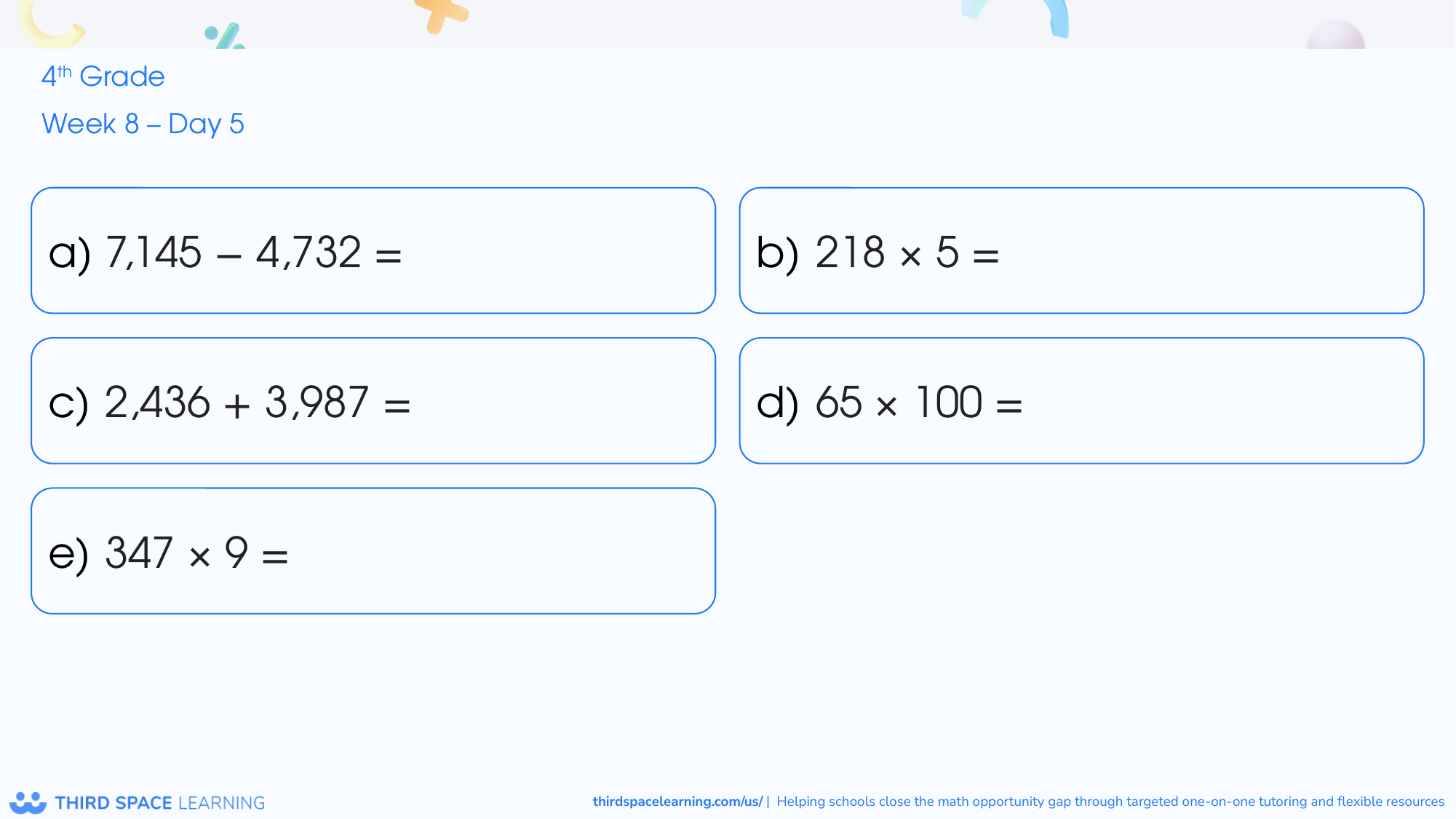

4th Grade
Week 8 – Day 5
7,145 − 4,732 =
218 × 5 =
2,436 + 3,987 =
65 × 100 =
347 × 9 =